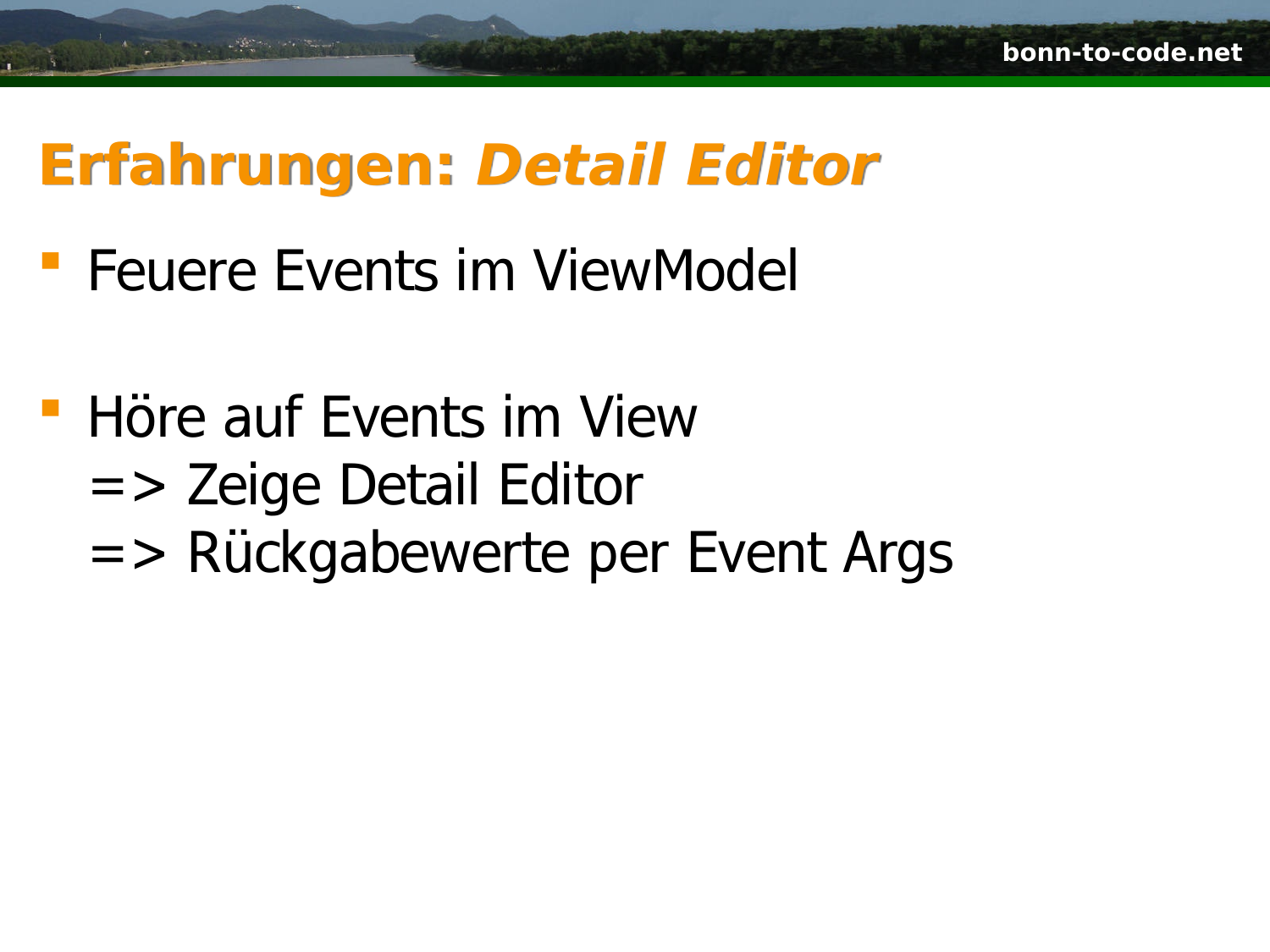

# Erfahrungen: Detail Editor
Feuere Events im ViewModel
Höre auf Events im View
=> Zeige Detail Editor
=> Rückgabewerte per Event Args